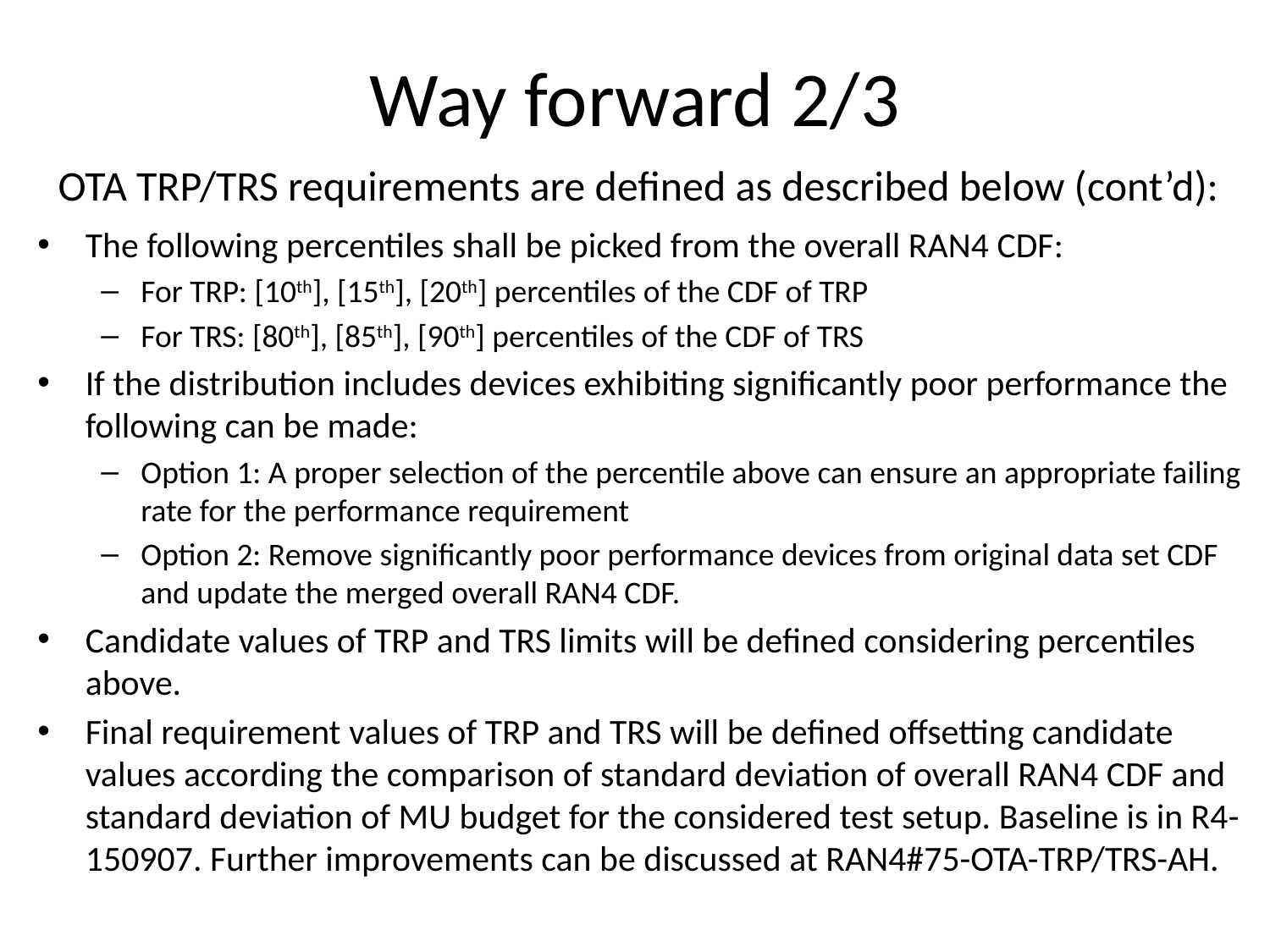

# Way forward 2/3
OTA TRP/TRS requirements are defined as described below (cont’d):
The following percentiles shall be picked from the overall RAN4 CDF:
For TRP: [10th], [15th], [20th] percentiles of the CDF of TRP
For TRS: [80th], [85th], [90th] percentiles of the CDF of TRS
If the distribution includes devices exhibiting significantly poor performance the following can be made:
Option 1: A proper selection of the percentile above can ensure an appropriate failing rate for the performance requirement
Option 2: Remove significantly poor performance devices from original data set CDF and update the merged overall RAN4 CDF.
Candidate values of TRP and TRS limits will be defined considering percentiles above.
Final requirement values of TRP and TRS will be defined offsetting candidate values according the comparison of standard deviation of overall RAN4 CDF and standard deviation of MU budget for the considered test setup. Baseline is in R4-150907. Further improvements can be discussed at RAN4#75-OTA-TRP/TRS-AH.